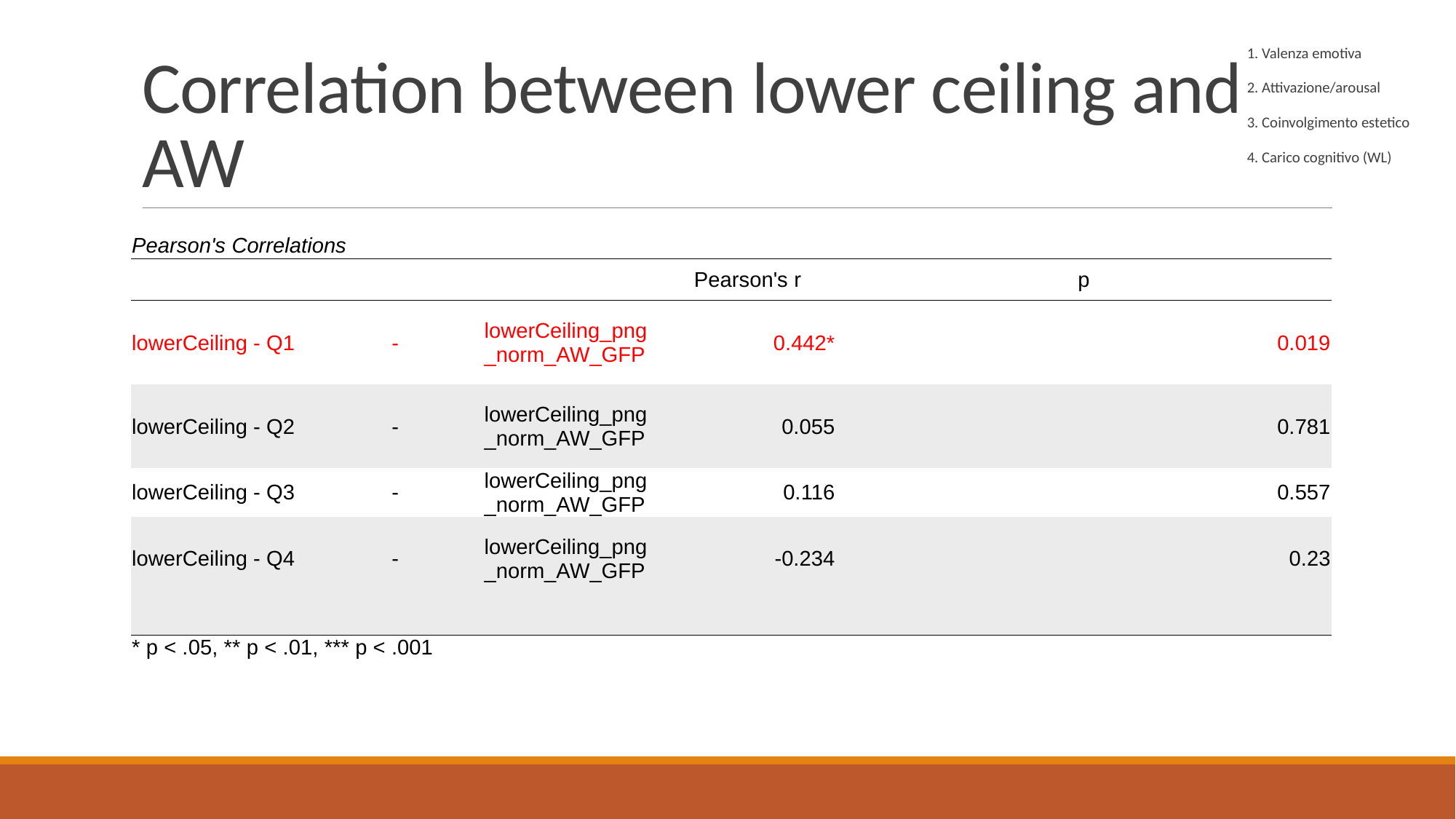

# Correlation between lower ceiling and AW
1. Valenza emotiva
2. Attivazione/arousal
3. Coinvolgimento estetico
4. Carico cognitivo (WL)
| Pearson's Correlations |  |  |  |  |
| --- | --- | --- | --- | --- |
|  |  |  | Pearson's r | p |
| lowerCeiling - Q1 | - | lowerCeiling\_png\_norm\_AW\_GFP | 0.442\* | 0.019 |
| lowerCeiling - Q2 | - | lowerCeiling\_png\_norm\_AW\_GFP | 0.055 | 0.781 |
| lowerCeiling - Q3 | - | lowerCeiling\_png\_norm\_AW\_GFP | 0.116 | 0.557 |
| lowerCeiling - Q4 | - | lowerCeiling\_png\_norm\_AW\_GFP | -0.234 | 0.23 |
|  |  |  |  |  |
| \* p < .05, \*\* p < .01, \*\*\* p < .001 |  |  |  |  |